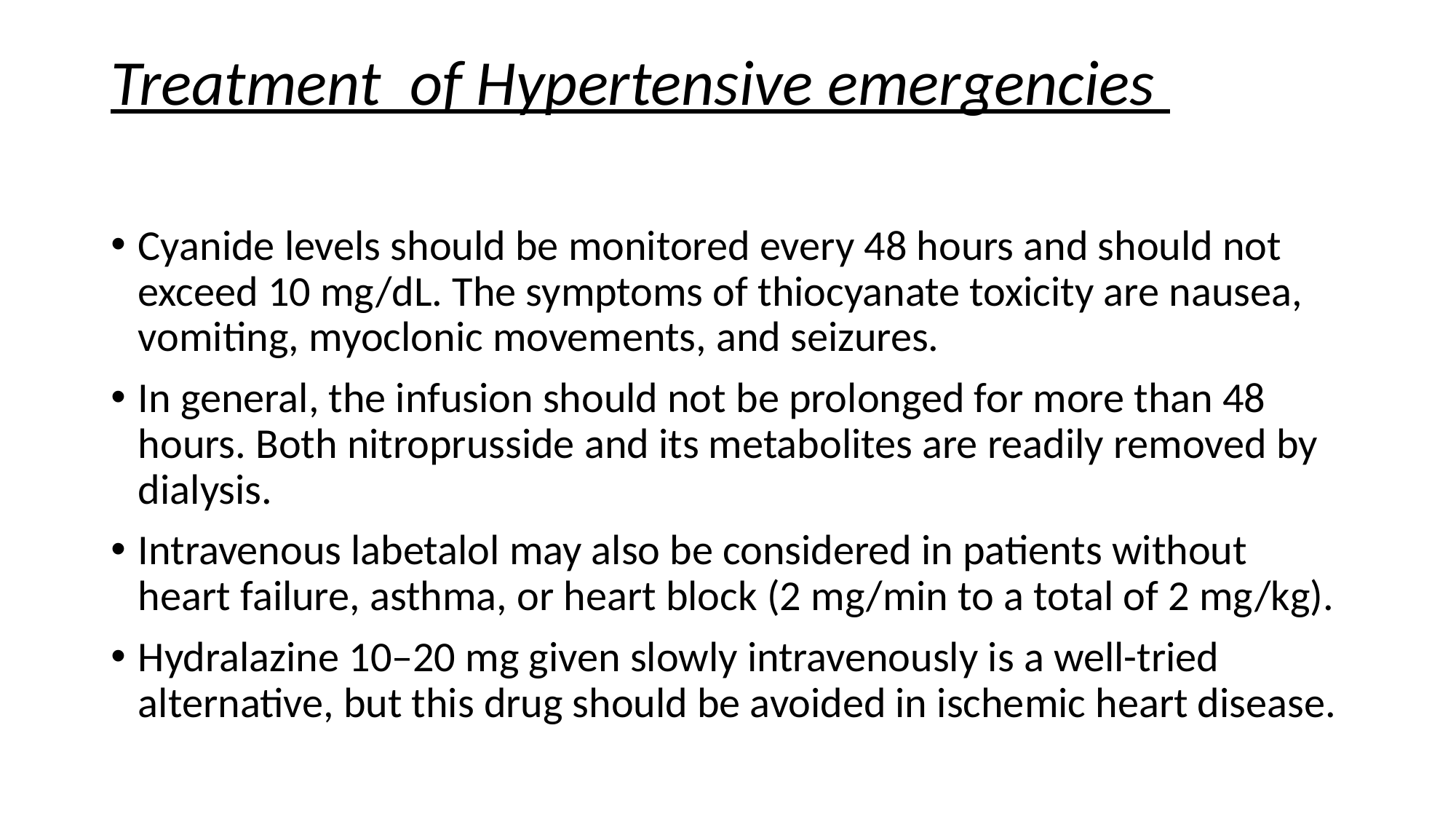

# Treatment  of Hypertensive emergencies
Cyanide levels should be monitored every 48 hours and should not exceed 10 mg/dL. The symptoms of thiocyanate toxicity are nausea, vomiting, myoclonic movements, and seizures.
In general, the infusion should not be prolonged for more than 48 hours. Both nitroprusside and its metabolites are readily removed by dialysis.
Intravenous labetalol may also be considered in patients without heart failure, asthma, or heart block (2 mg/min to a total of 2 mg/kg).
Hydralazine 10–20 mg given slowly intravenously is a well-tried alternative, but this drug should be avoided in ischemic heart disease.